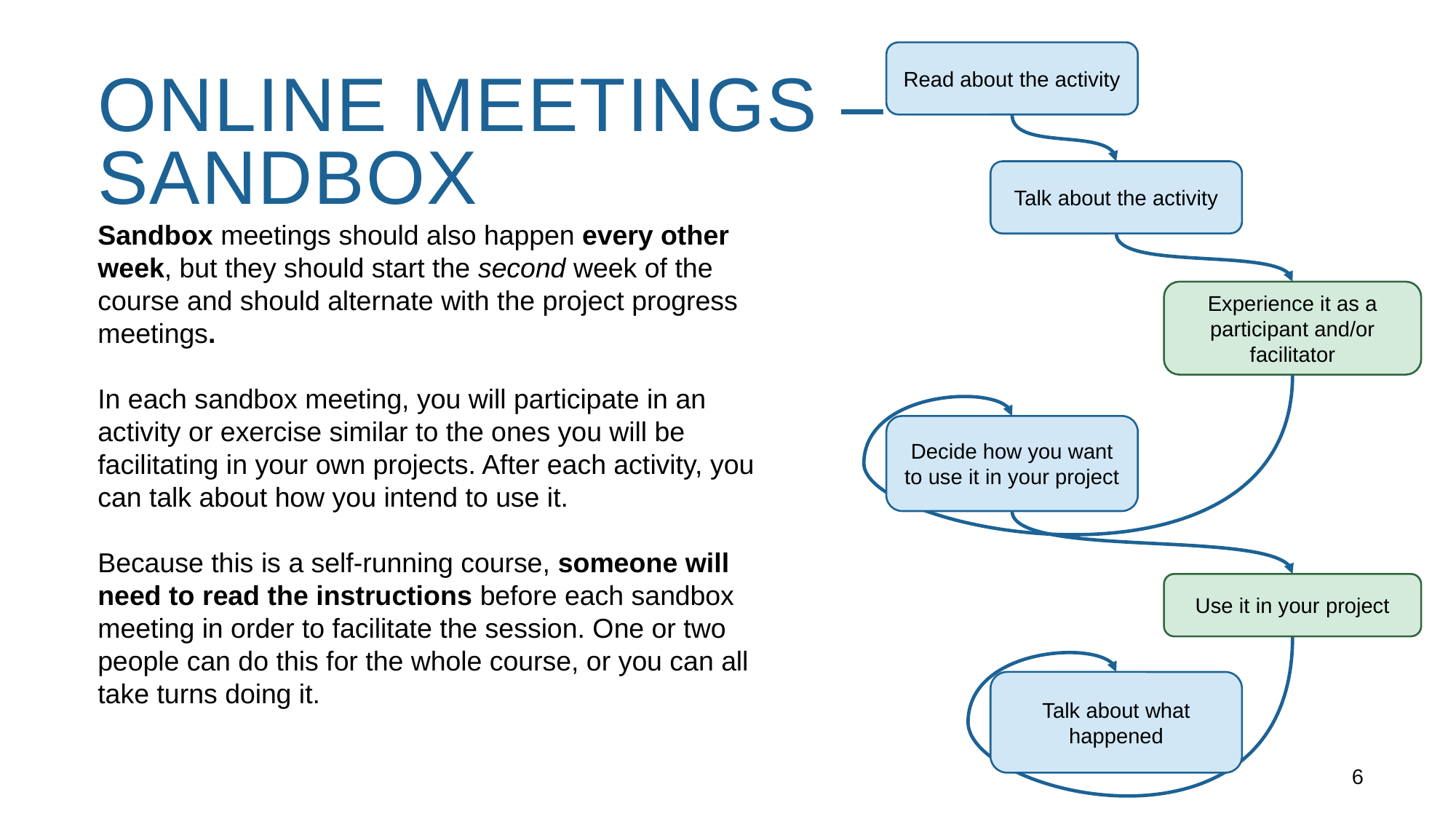

Read about the activity
Talk about the activity
Experience it as a participant and/or facilitator
Decide how you want to use it in your project
Use it in your project
Talk about what happened
# online meetings – sandbox
Sandbox meetings should also happen every other week, but they should start the second week of the course and should alternate with the project progress meetings.

In each sandbox meeting, you will participate in an activity or exercise similar to the ones you will be facilitating in your own projects. After each activity, you can talk about how you intend to use it.

Because this is a self-running course, someone will need to read the instructions before each sandbox meeting in order to facilitate the session. One or two people can do this for the whole course, or you can all take turns doing it.
6